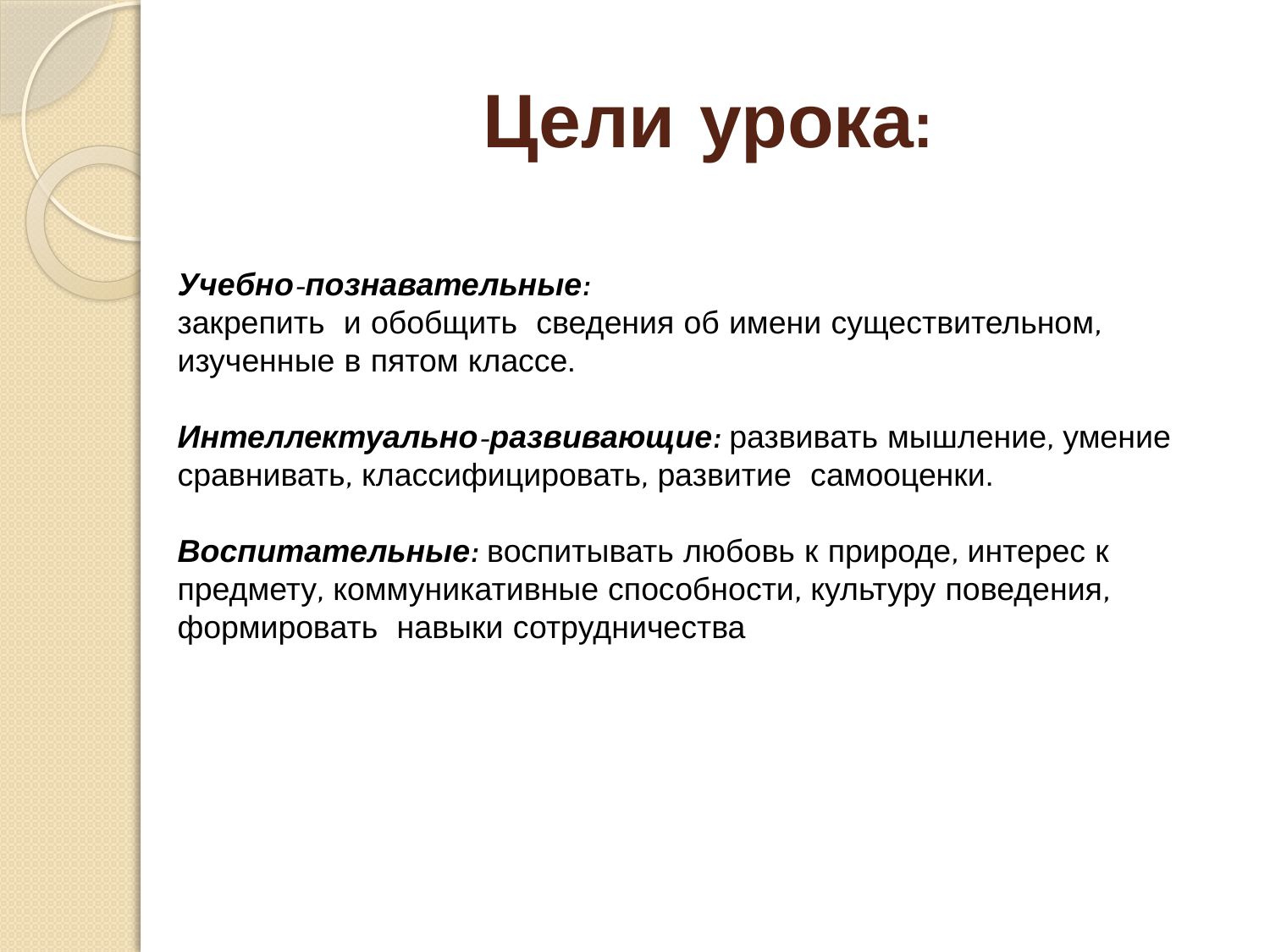

# Цели урока:
Учебно-познавательные:
закрепить  и обобщить  сведения об имени существительном, изученные в пятом классе.
Интеллектуально-развивающие: развивать мышление, умение сравнивать, классифицировать, развитие  самооценки.
Воспитательные: воспитывать любовь к природе, интерес к предмету, коммуникативные способности, культуру поведения, формировать  навыки сотрудничества